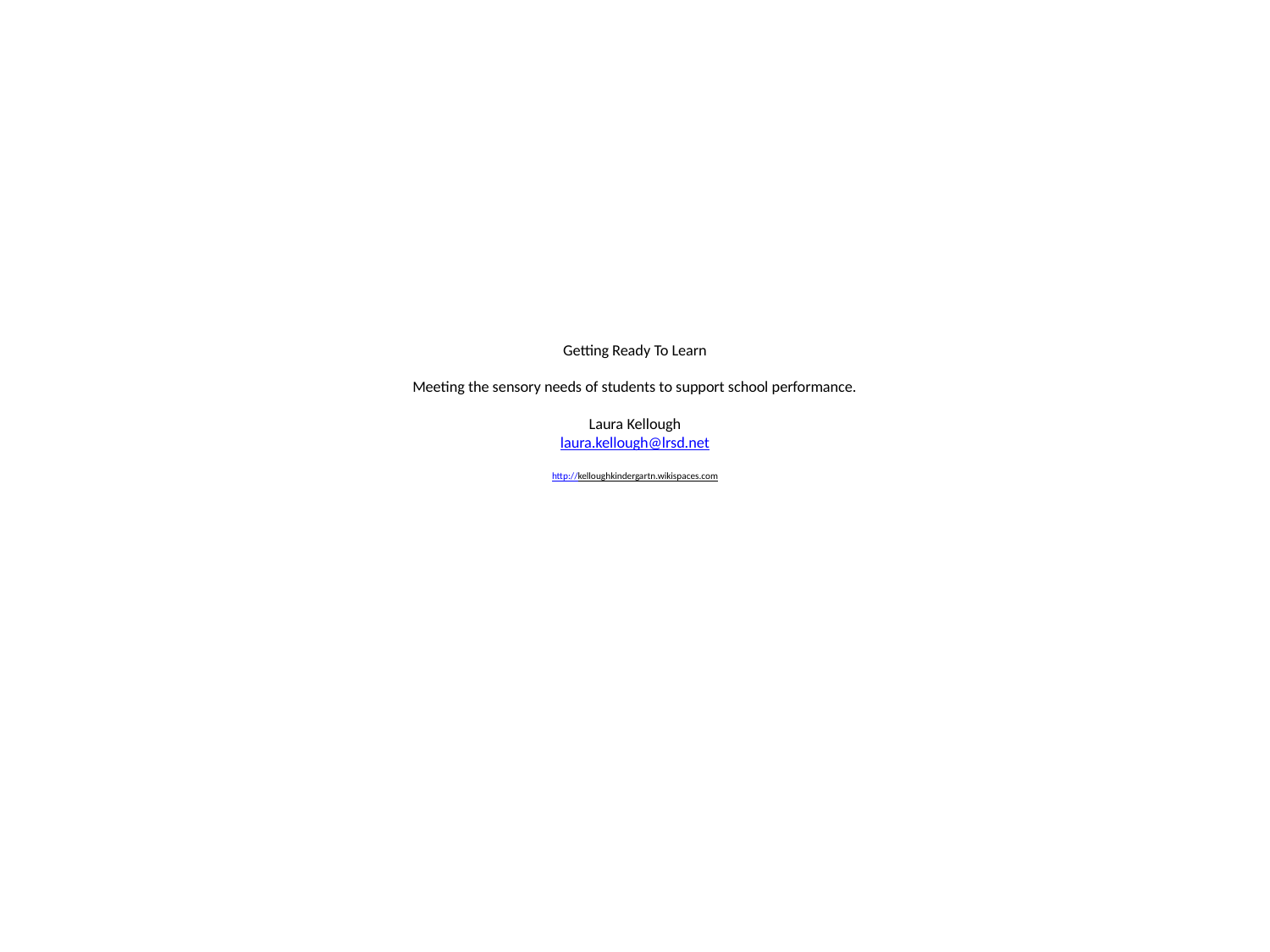

# Getting Ready To Learn   Meeting the sensory needs of students to support school performance.   Laura Kellough laura.kellough@lrsd.net   http://kelloughkindergartn.wikispaces.com